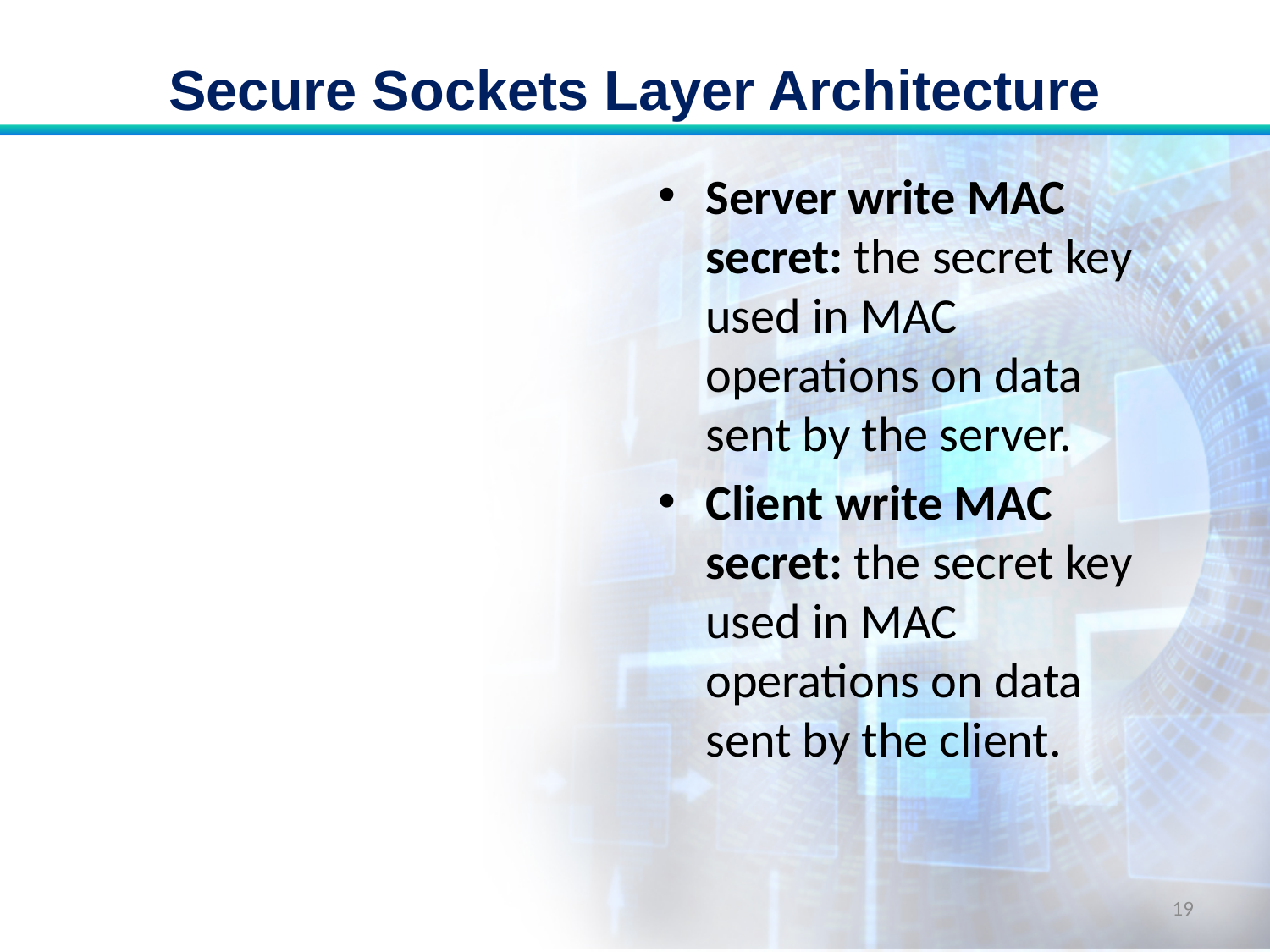

# Secure Sockets Layer Architecture
Server write MAC secret: the secret key used in MAC operations on data sent by the server.
Client write MAC secret: the secret key used in MAC operations on data sent by the client.
19